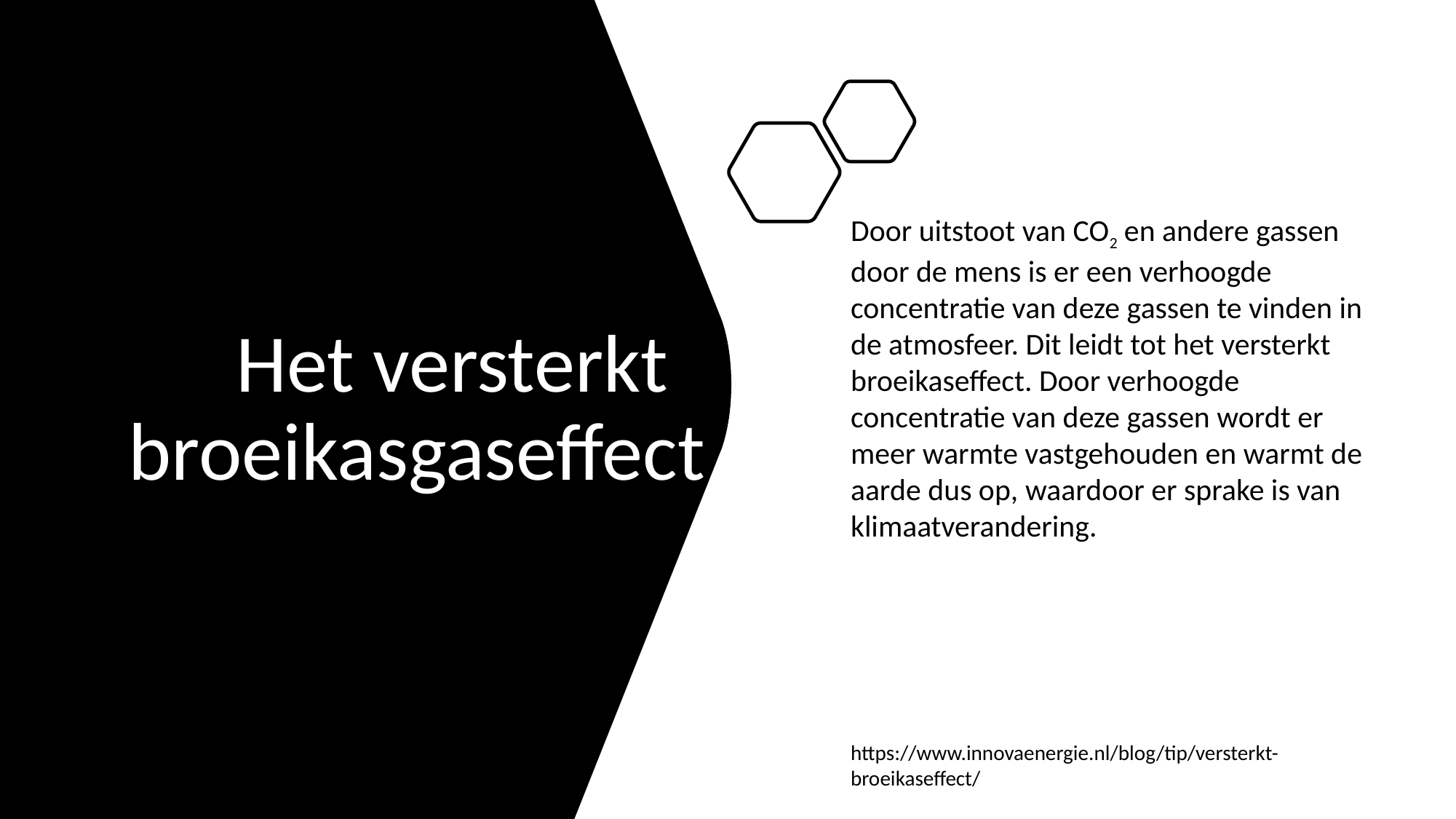

# Het versterkt   broeikasgaseffect
Door uitstoot van CO2 en andere gassen door de mens is er een verhoogde concentratie van deze gassen te vinden in de atmosfeer. Dit leidt tot het versterkt broeikaseffect. Door verhoogde concentratie van deze gassen wordt er meer warmte vastgehouden en warmt de aarde dus op, waardoor er sprake is van klimaatverandering.

https://www.innovaenergie.nl/blog/tip/versterkt-broeikaseffect/